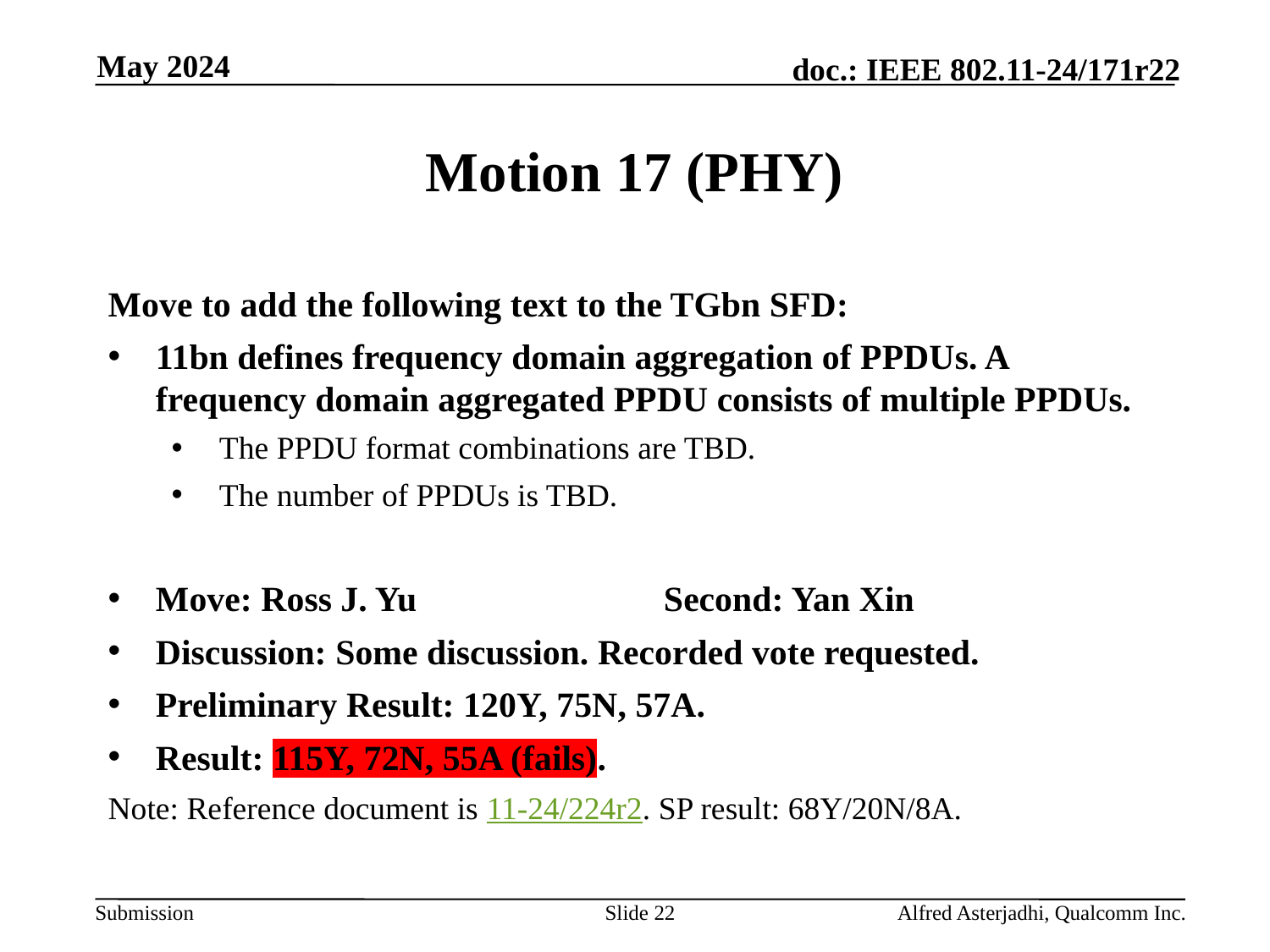

May 2024
# Motion 17 (PHY)
Move to add the following text to the TGbn SFD:
11bn defines frequency domain aggregation of PPDUs. A frequency domain aggregated PPDU consists of multiple PPDUs.
The PPDU format combinations are TBD.
The number of PPDUs is TBD.

Move: Ross J. Yu		Second: Yan Xin
Discussion: Some discussion. Recorded vote requested.
Preliminary Result: 120Y, 75N, 57A.
Result: 115Y, 72N, 55A (fails).
Note: Reference document is 11-24/224r2. SP result: 68Y/20N/8A.

Slide 22
Alfred Asterjadhi, Qualcomm Inc.